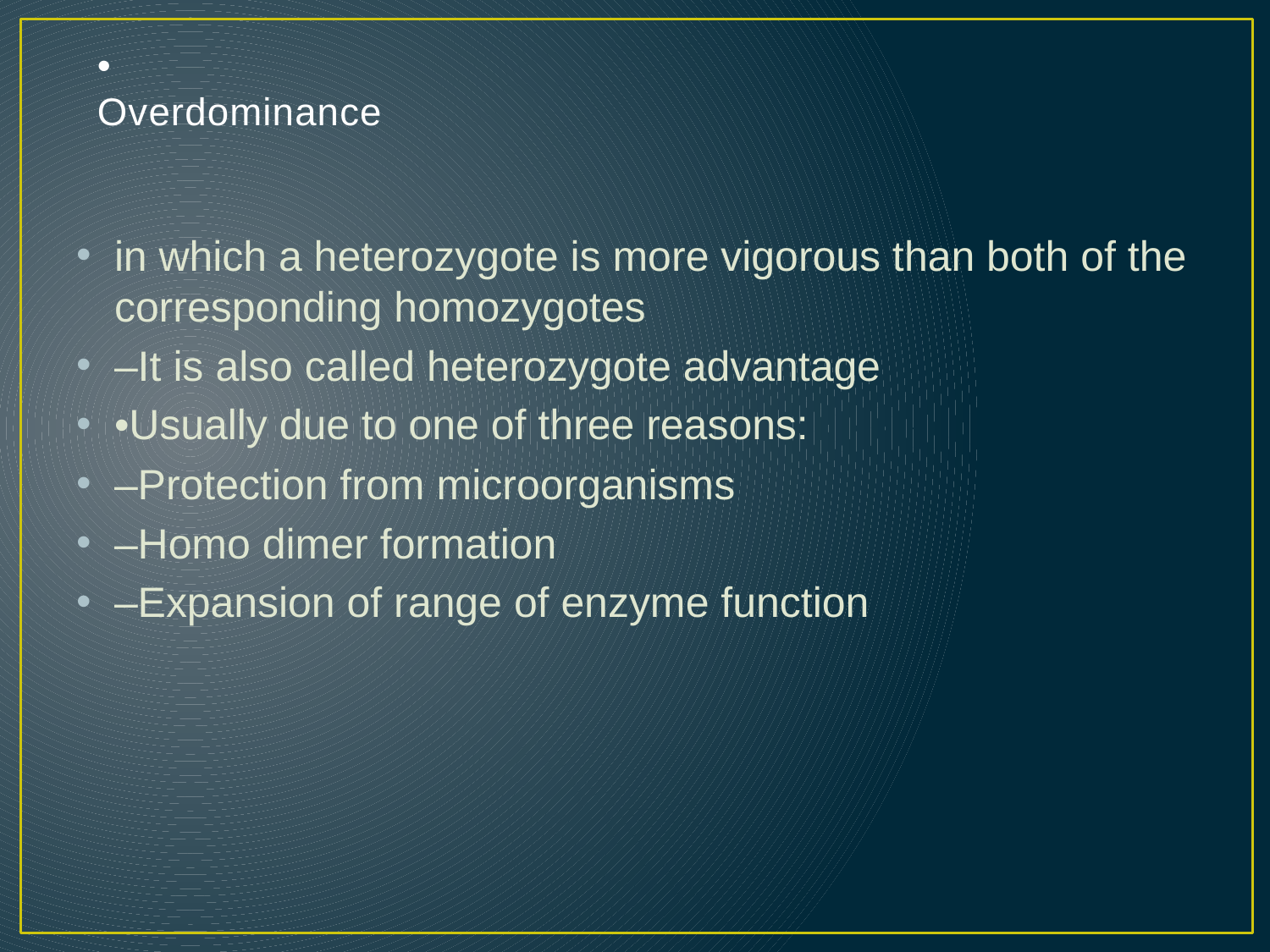

# • Overdominance
in which a heterozygote is more vigorous than both of the corresponding homozygotes
–It is also called heterozygote advantage
•Usually due to one of three reasons:
–Protection from microorganisms
–Homo dimer formation
–Expansion of range of enzyme function